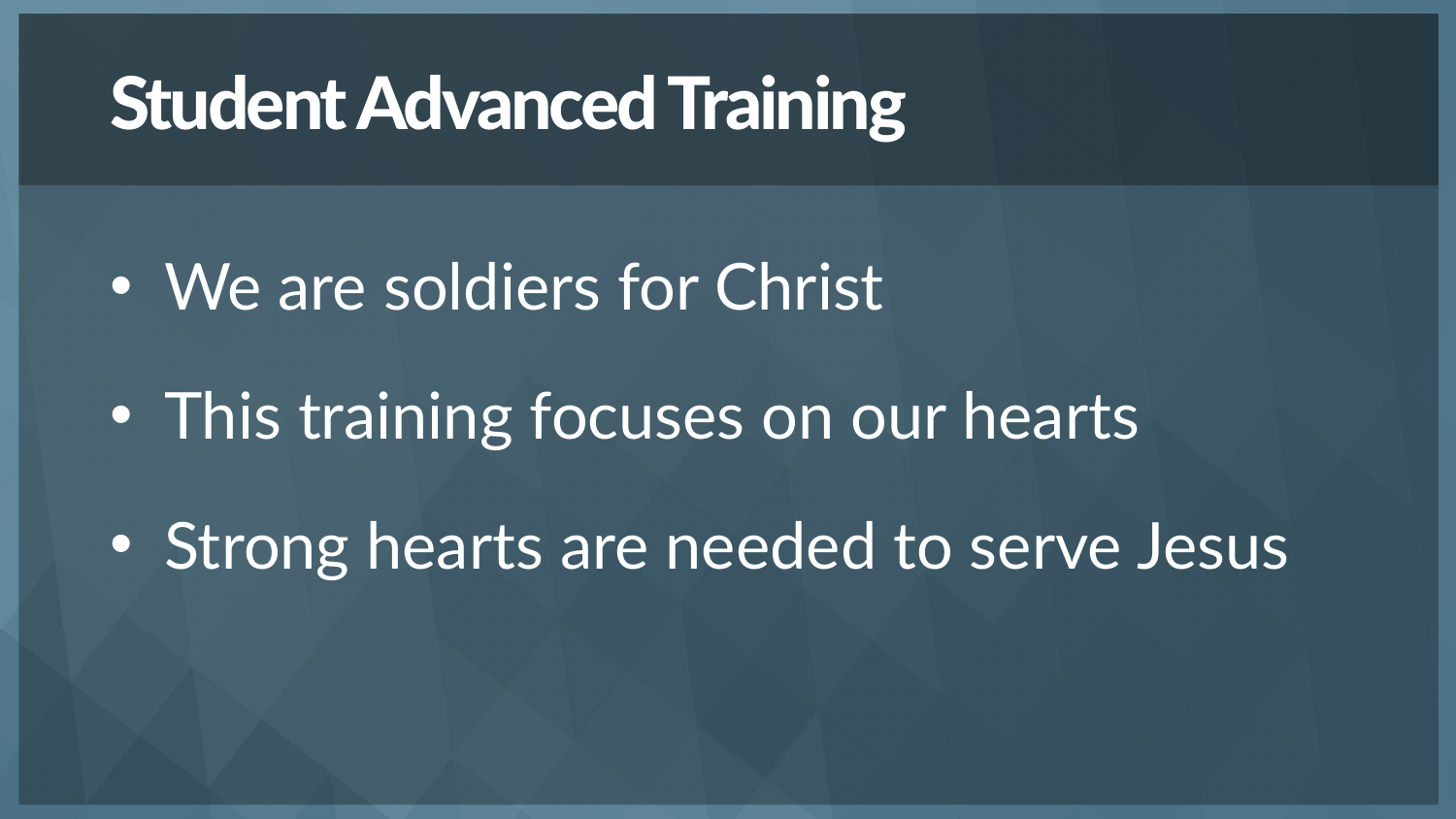

# Student Advanced Training
We are soldiers for Christ
This training focuses on our hearts
Strong hearts are needed to serve Jesus